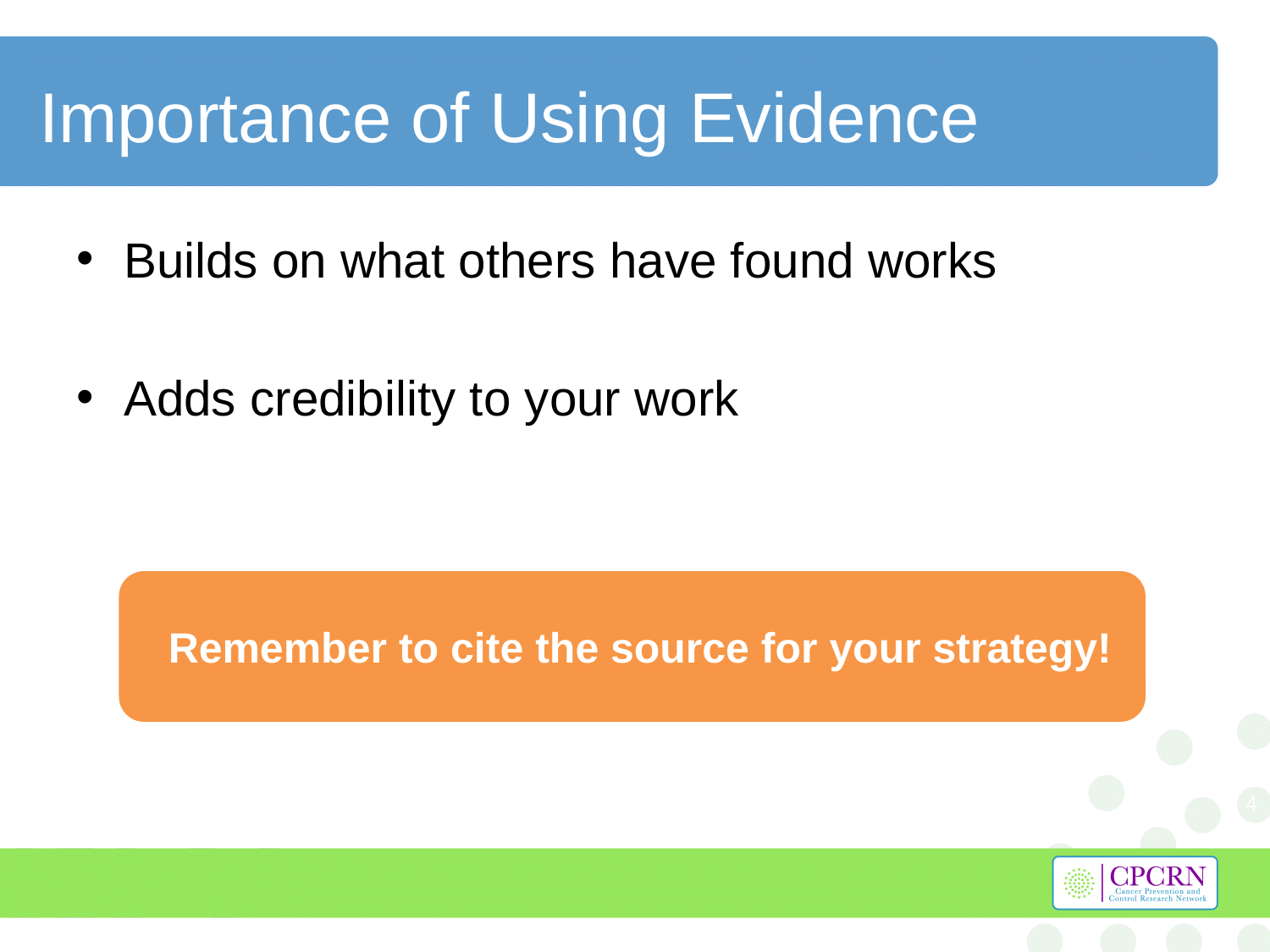

# Importance of Using Evidence
Builds on what others have found works

Adds credibility to your work

Remember to cite the source for your strategy!
4